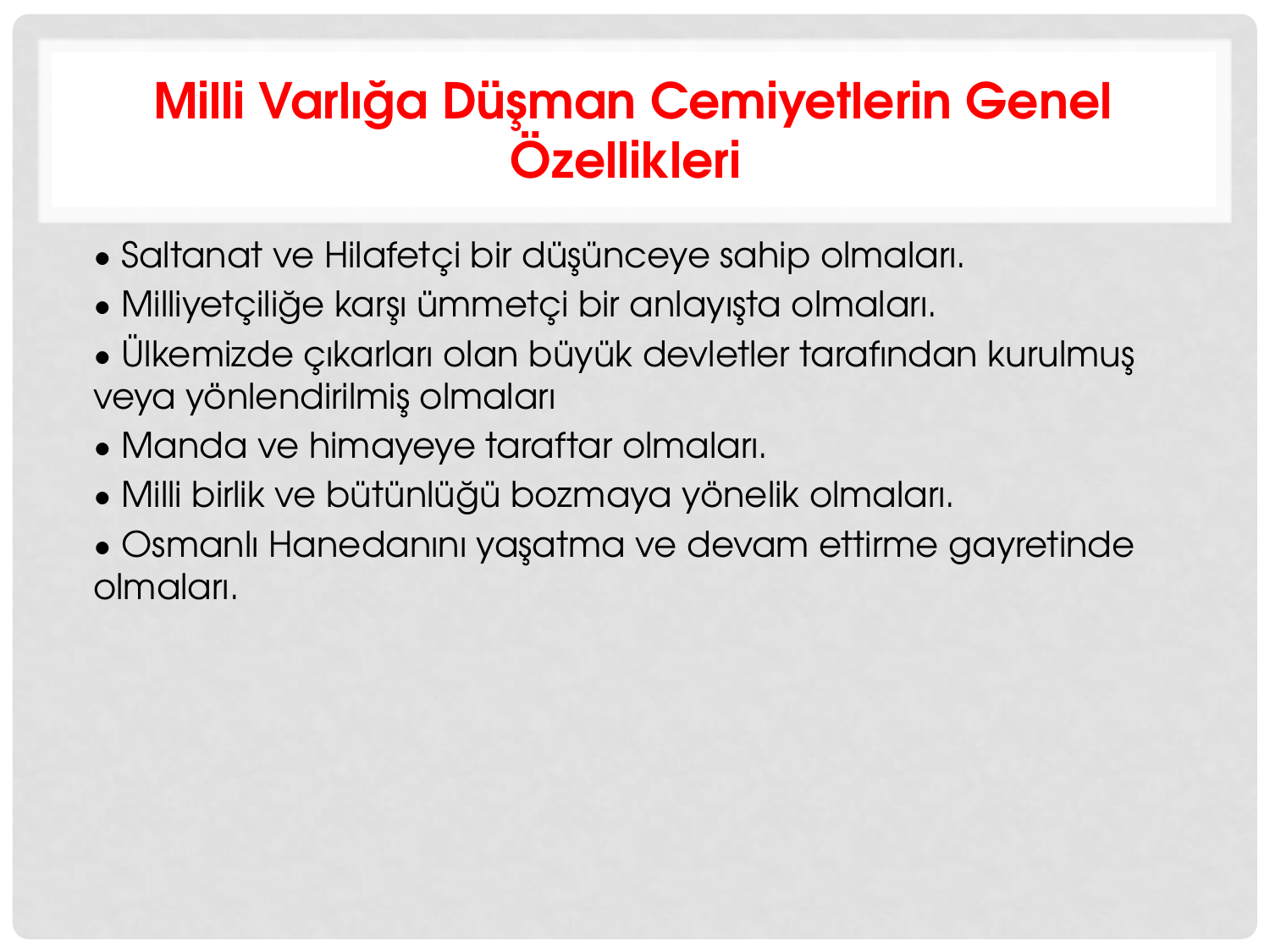

# Milli Varlığa Düşman Cemiyetlerin Genel Özellikleri
• Saltanat ve Hilafetçi bir düşünceye sahip olmaları.
• Milliyetçiliğe karşı ümmetçi bir anlayışta olmaları.
• Ülkemizde çıkarları olan büyük devletler tarafından kurulmuş veya yönlendirilmiş olmaları
• Manda ve himayeye taraftar olmaları.
• Milli birlik ve bütünlüğü bozmaya yönelik olmaları.
• Osmanlı Hanedanını yaşatma ve devam ettirme gayretinde olmaları.